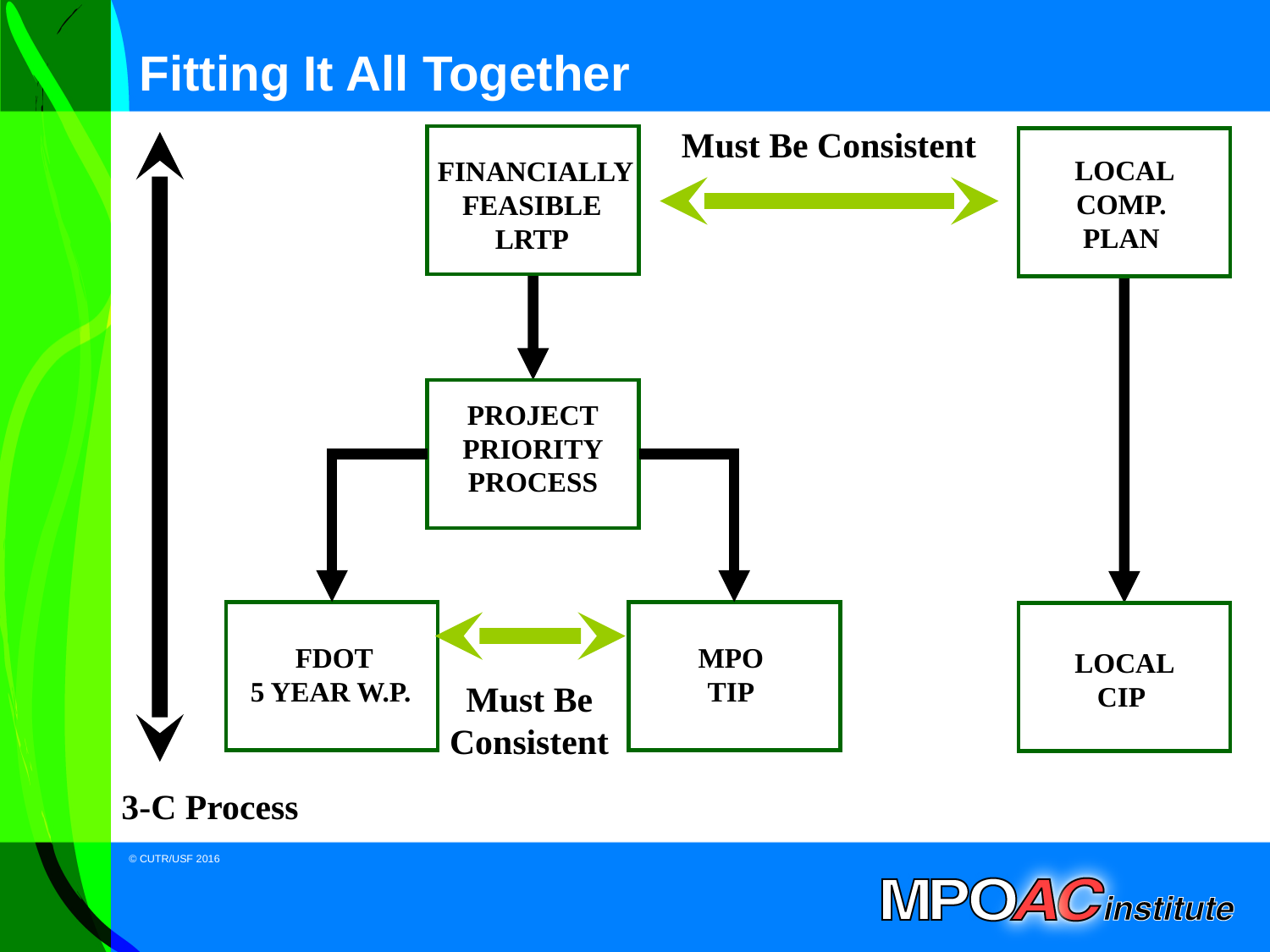

Fitting It All Together
Must Be Consistent

 LOCAL
COMP.
PLAN

 LOCAL
CIP

 FINANCIALLY
FEASIBLE
LRTP

PROJECT
PRIORITY
PROCESS

 FDOT
5 YEAR W.P.
MPO
TIP

Must Be Consistent
3-C Process